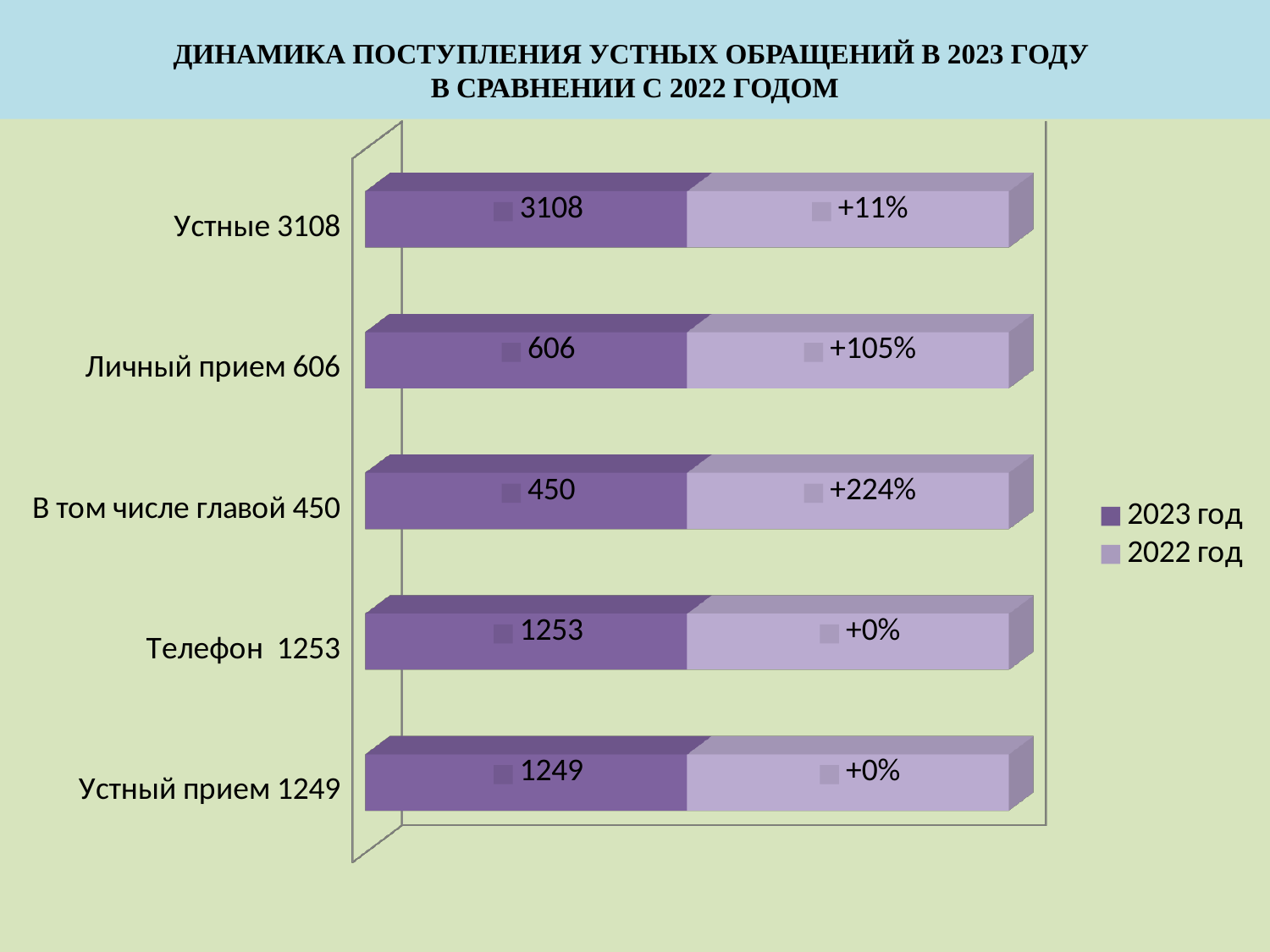

# ДИНАМИКА ПОСТУПЛЕНИЯ УСТНЫХ ОБРАЩЕНИЙ В 2023 ГОДУ В СРАВНЕНИИ С 2022 ГОДОМ

[unsupported chart]